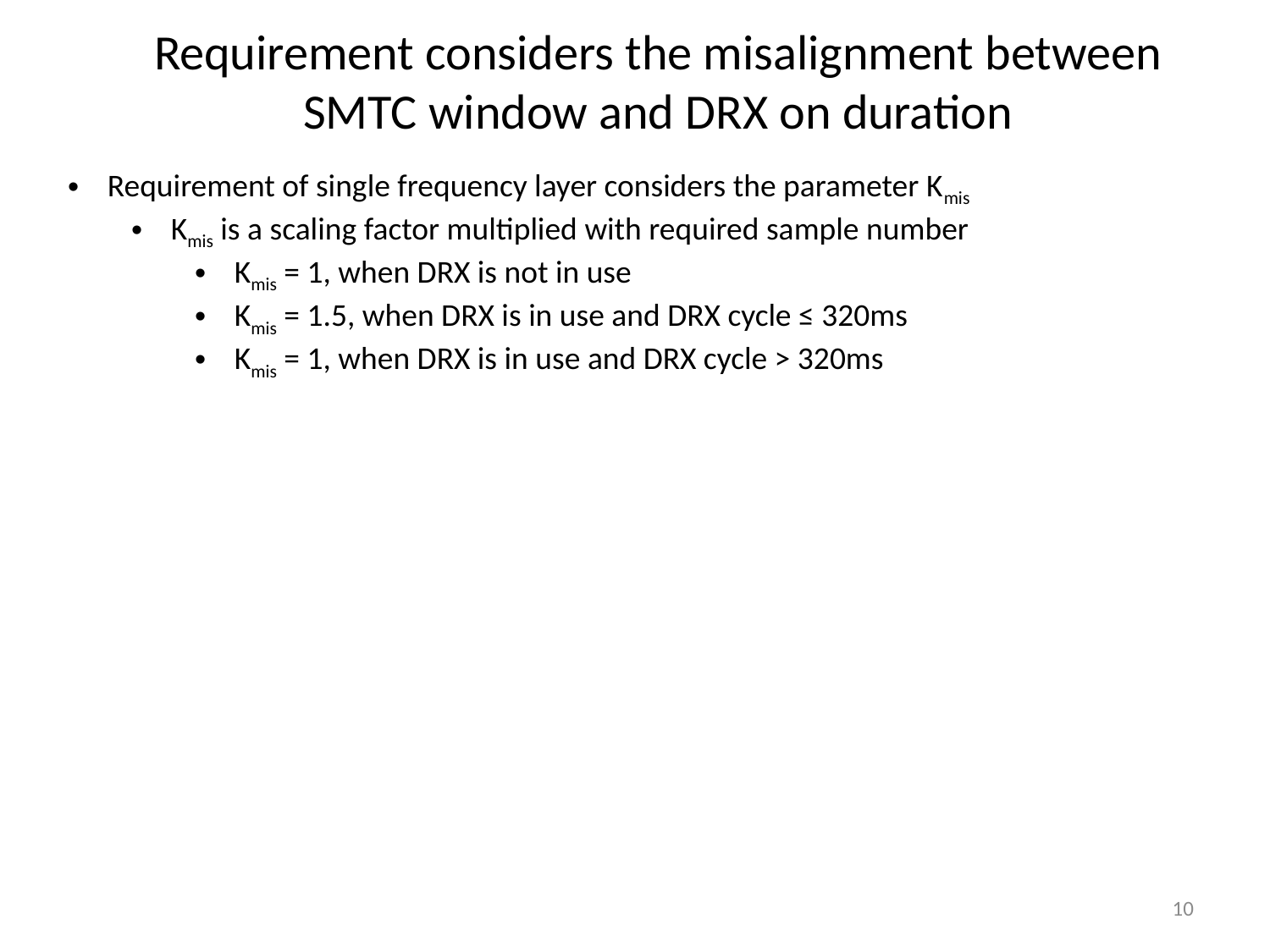

Requirement considers the misalignment between SMTC window and DRX on duration
Requirement of single frequency layer considers the parameter Kmis
Kmis is a scaling factor multiplied with required sample number
Kmis = 1, when DRX is not in use
Kmis = 1.5, when DRX is in use and DRX cycle ≤ 320ms
Kmis = 1, when DRX is in use and DRX cycle > 320ms

10